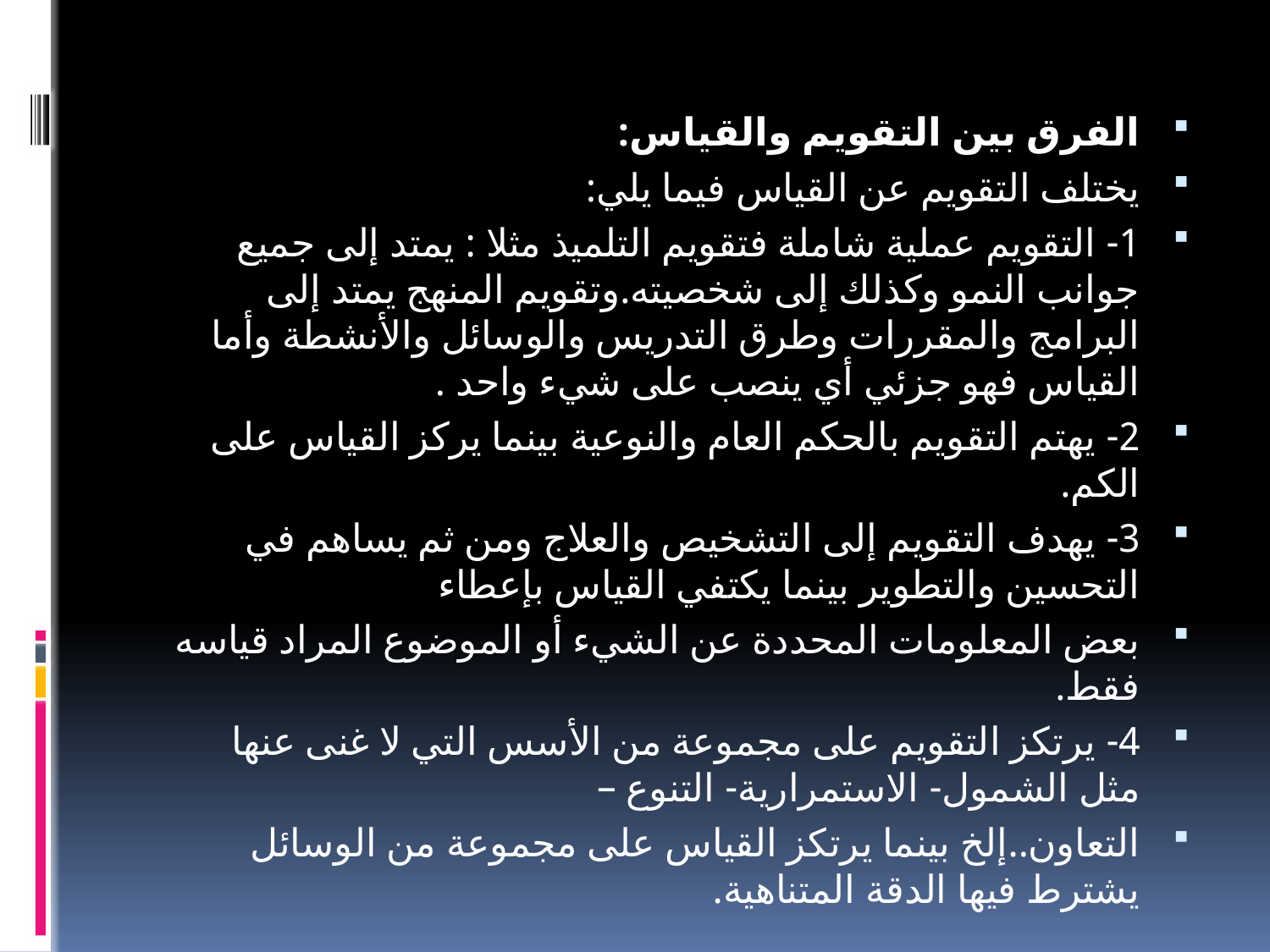

الفرق بين التقويم والقياس:
يختلف التقويم عن القياس فيما يلي:
1- التقويم عملية شاملة فتقويم التلميذ مثلا : يمتد إلى جميع جوانب النمو وكذلك إلى شخصيته.وتقويم المنهج يمتد إلى البرامج والمقررات وطرق التدريس والوسائل والأنشطة وأما القياس فهو جزئي أي ينصب على شيء واحد .
2- يهتم التقويم بالحكم العام والنوعية بينما يركز القياس على الكم.
3- يهدف التقويم إلى التشخيص والعلاج ومن ثم يساهم في التحسين والتطوير بينما يكتفي القياس بإعطاء
بعض المعلومات المحددة عن الشيء أو الموضوع المراد قياسه فقط.
4- يرتكز التقويم على مجموعة من الأسس التي لا غنى عنها مثل الشمول- الاستمرارية- التنوع –
التعاون..إلخ بينما يرتكز القياس على مجموعة من الوسائل يشترط فيها الدقة المتناهية.